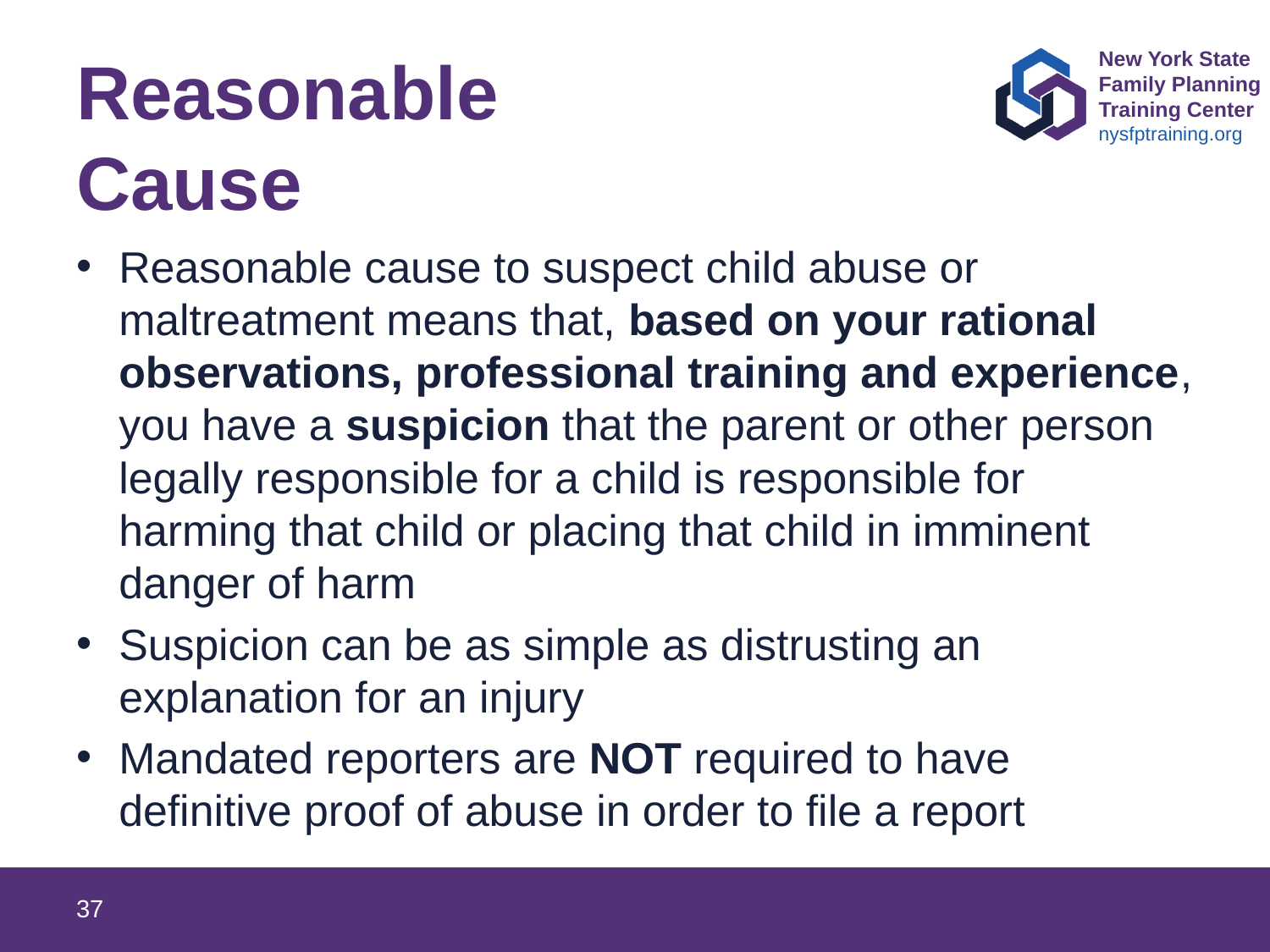

# Reasonable Cause
Reasonable cause to suspect child abuse or maltreatment means that, based on your rational observations, professional training and experience, you have a suspicion that the parent or other person legally responsible for a child is responsible for harming that child or placing that child in imminent danger of harm
Suspicion can be as simple as distrusting an explanation for an injury
Mandated reporters are NOT required to have definitive proof of abuse in order to file a report
37